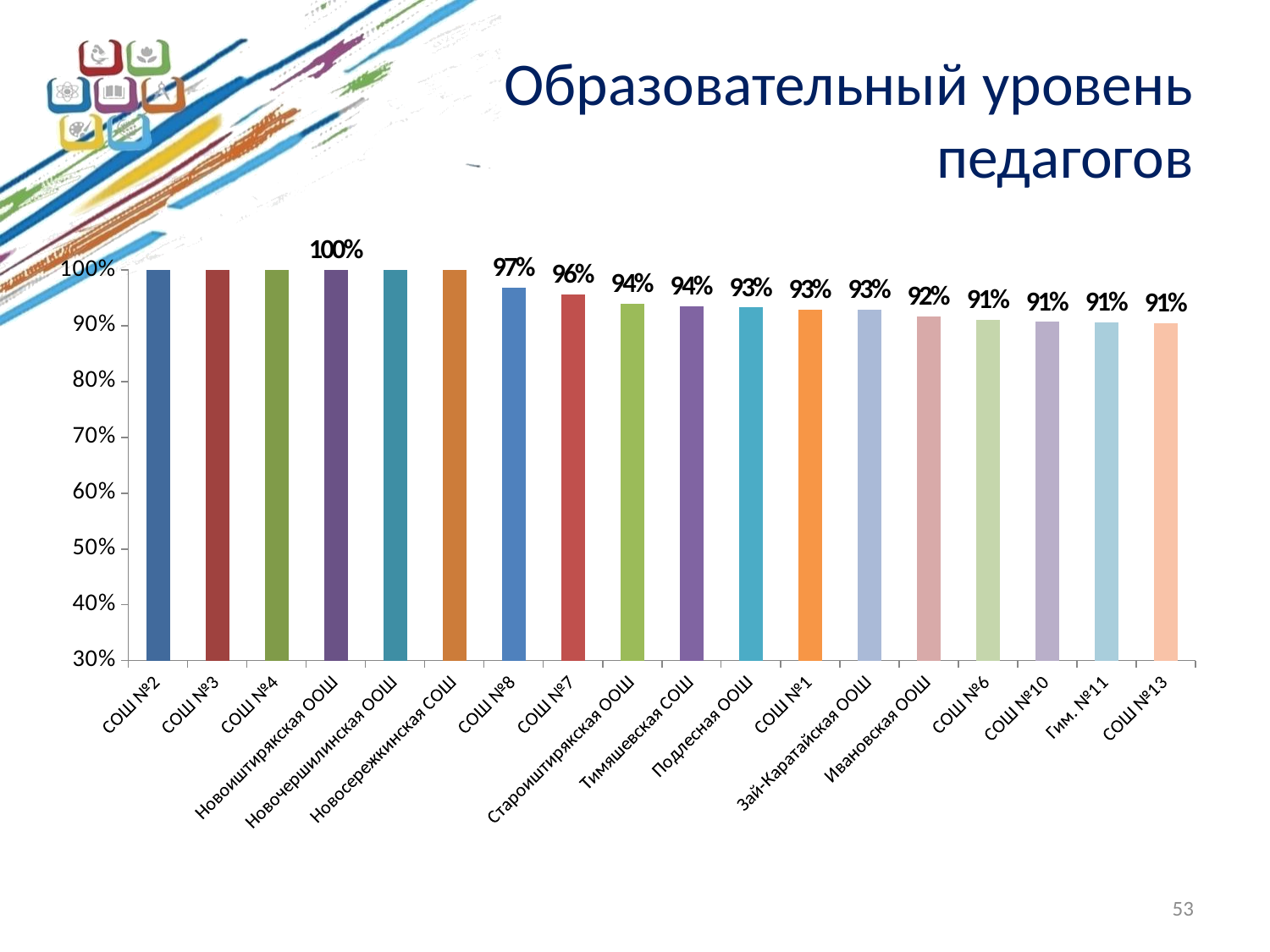

# Образовательный уровень педагогов

### Chart

| Category | Ряд 1 |
|---|---|
| СОШ №2 | 1.0 |
| СОШ №3 | 1.0 |
| СОШ №4 | 1.0 |
| Новоиштирякская ООШ | 1.0 |
| Новочершилинская ООШ | 1.0 |
| Новосережкинская СОШ | 1.0 |
| СОШ №8 | 0.9680000000000005 |
| СОШ №7 | 0.9560000000000005 |
| Староиштирякская ООШ | 0.9400000000000005 |
| Тимяшевская СОШ | 0.935 |
| Подлесная ООШ | 0.933 |
| СОШ №1 | 0.929 |
| Зай-Каратайская ООШ | 0.929 |
| Ивановская ООШ | 0.917 |
| СОШ №6 | 0.911 |
| СОШ №10 | 0.907 |
| Гим. №11 | 0.906 |
| СОШ №13 | 0.905 |
53